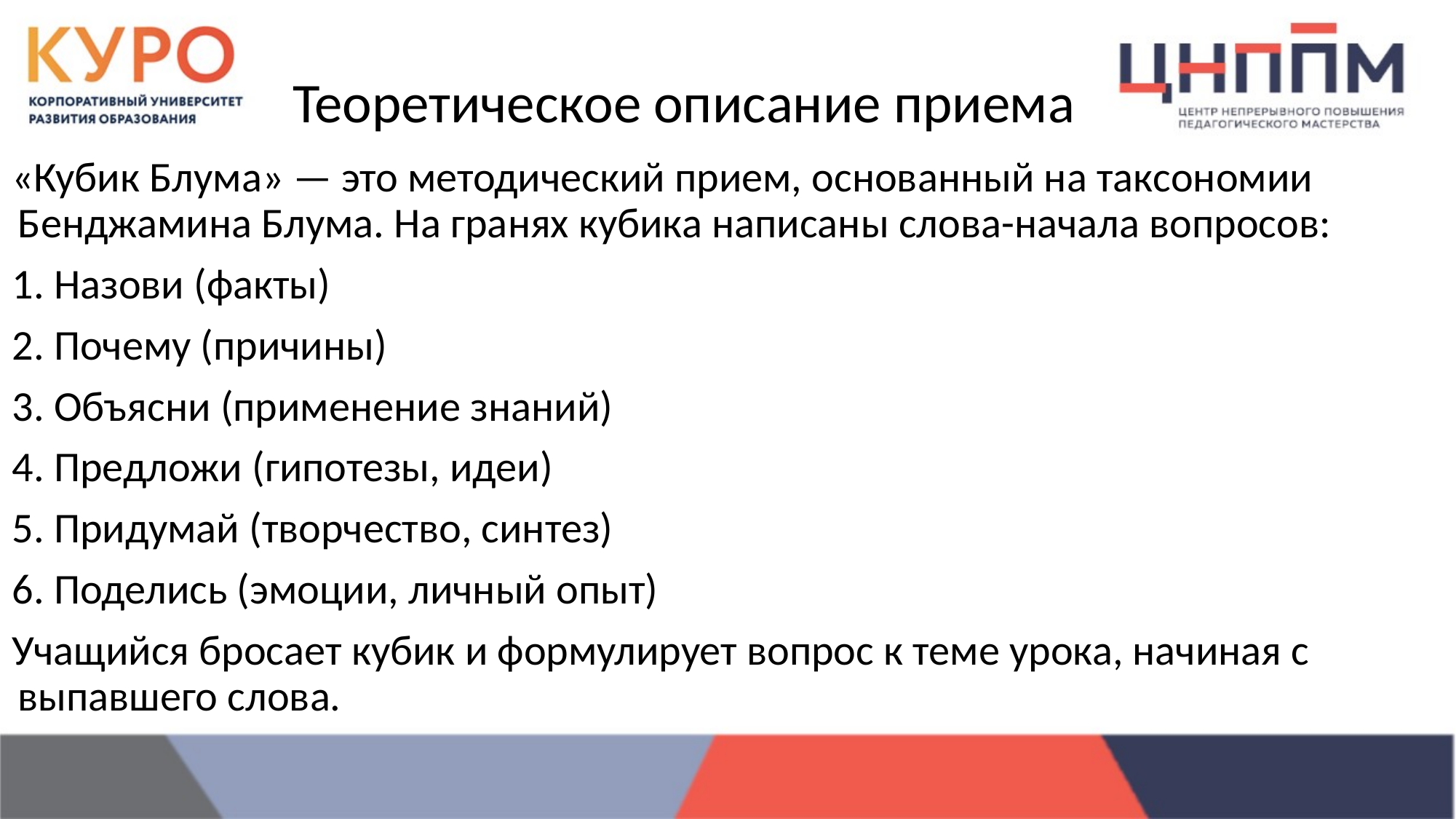

# Теоретическое описание приема
«Кубик Блума» — это методический прием, основанный на таксономии Бенджамина Блума. На гранях кубика написаны слова-начала вопросов:
1. Назови (факты)
2. Почему (причины)
3. Объясни (применение знаний)
4. Предложи (гипотезы, идеи)
5. Придумай (творчество, синтез)
6. Поделись (эмоции, личный опыт)
Учащийся бросает кубик и формулирует вопрос к теме урока, начиная с выпавшего слова.